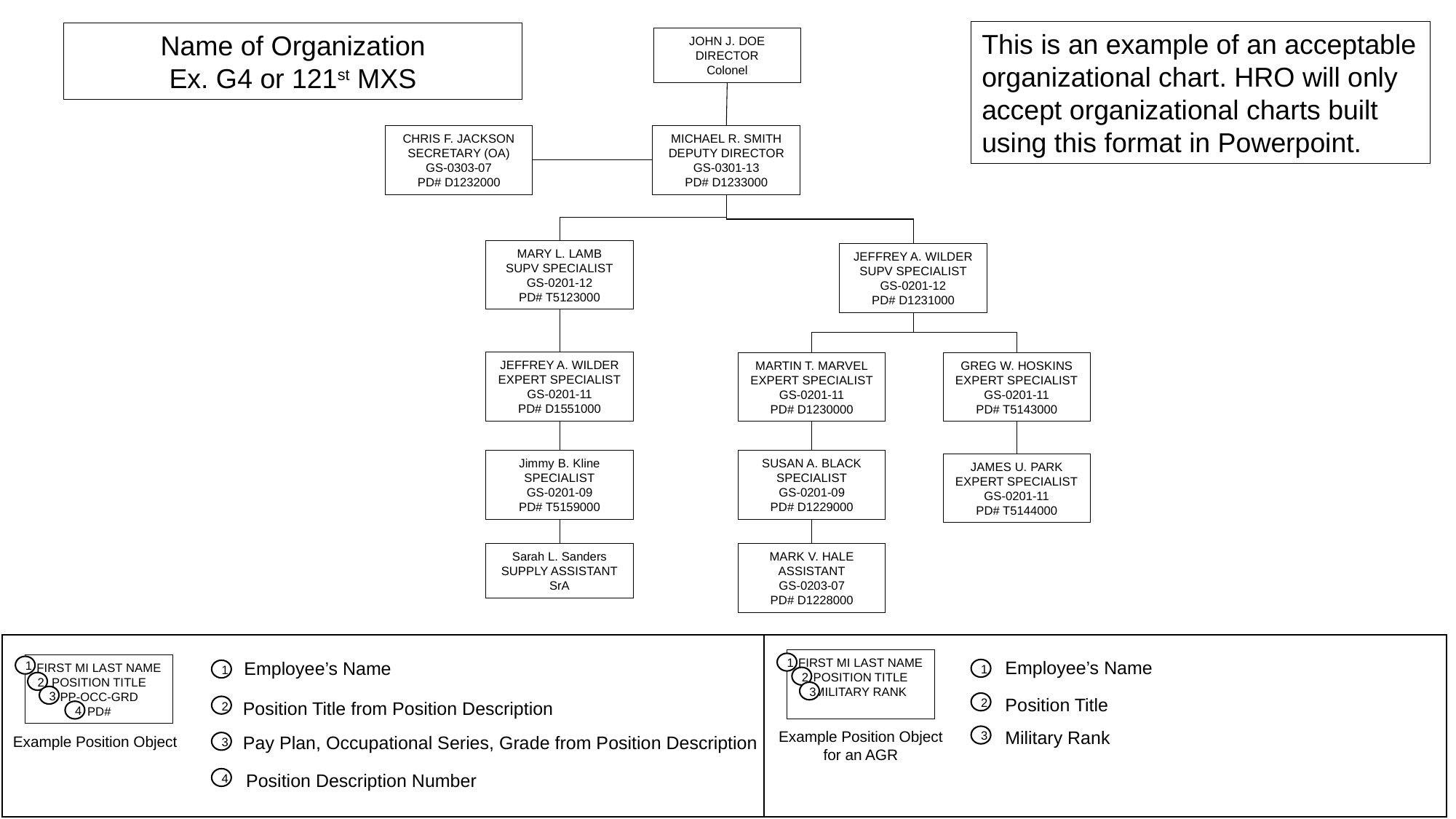

This is an example of an acceptable organizational chart. HRO will only accept organizational charts built using this format in Powerpoint.
Name of Organization
Ex. G4 or 121st MXS
JOHN J. DOE
DIRECTOR
Colonel
CHRIS F. JACKSON
SECRETARY (OA)
GS-0303-07
PD# D1232000
MICHAEL R. SMITH
DEPUTY DIRECTOR
GS-0301-13
PD# D1233000
MARY L. LAMB
SUPV SPECIALIST
GS-0201-12
PD# T5123000
JEFFREY A. WILDER
SUPV SPECIALIST
GS-0201-12
PD# D1231000
JEFFREY A. WILDER
EXPERT SPECIALIST
GS-0201-11
PD# D1551000
GREG W. HOSKINS
EXPERT SPECIALIST
GS-0201-11
PD# T5143000
MARTIN T. MARVEL
EXPERT SPECIALIST
GS-0201-11
PD# D1230000
Jimmy B. Kline
SPECIALIST
GS-0201-09
PD# T5159000
SUSAN A. BLACK
SPECIALIST
GS-0201-09
PD# D1229000
JAMES U. PARK
EXPERT SPECIALIST
GS-0201-11
PD# T5144000
Sarah L. Sanders
SUPPLY ASSISTANT
SrA
MARK V. HALE
ASSISTANT
GS-0203-07
PD# D1228000

1

FIRST MI LAST NAME
POSITION TITLE
MILITARY RANK
Employee’s Name
Employee’s Name
1

FIRST MI LAST NAME
POSITION TITLE
PP-OCC-GRD
PD#
1

1

2

2

3

3

Position Title
2

Position Title from Position Description
2

4

Military Rank
Example Position Object
for an AGR
3

Pay Plan, Occupational Series, Grade from Position Description
Example Position Object
3

Position Description Number
4